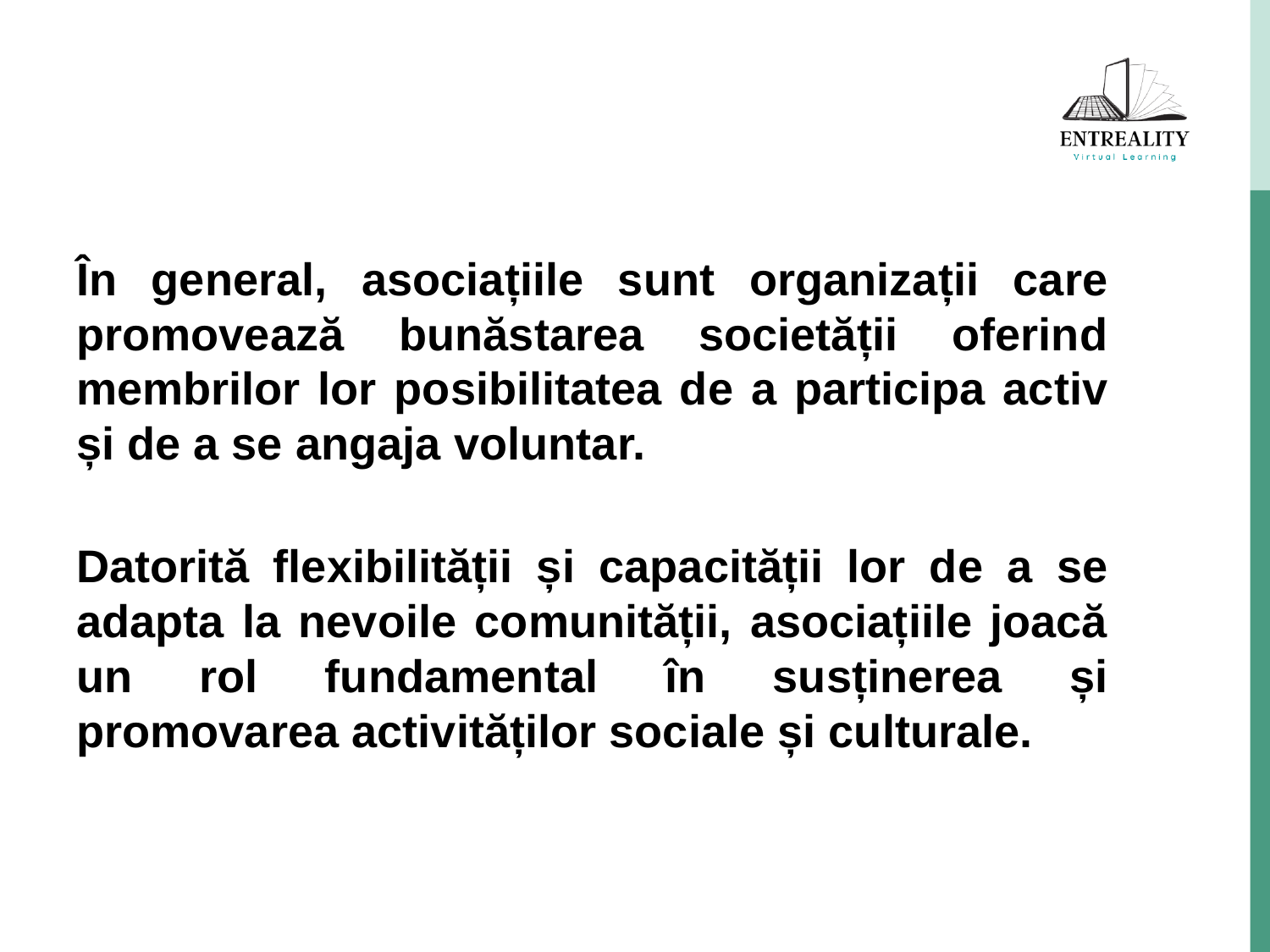

#
În general, asociațiile sunt organizații care promovează bunăstarea societății oferind membrilor lor posibilitatea de a participa activ și de a se angaja voluntar.

Datorită flexibilității și capacității lor de a se adapta la nevoile comunității, asociațiile joacă un rol fundamental în susținerea și promovarea activităților sociale și culturale.